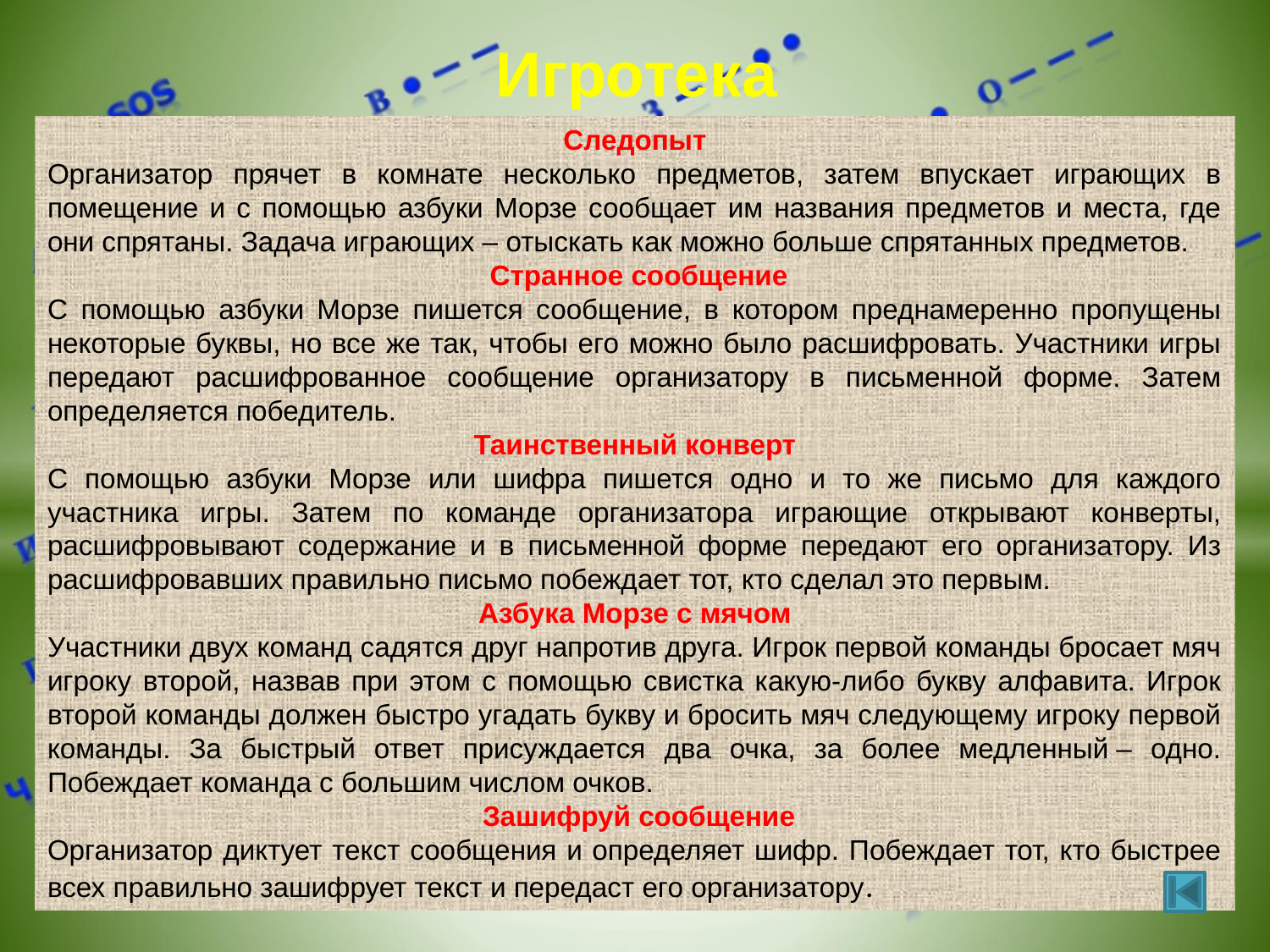

# Игротека
Следопыт
Организатор прячет в комнате несколько предметов, затем впускает играющих в помещение и с помощью азбуки Морзе сообщает им названия предметов и места, где они спрятаны. Задача играющих – отыскать как можно больше спрятанных предметов.
 Странное сообщение
С помощью азбуки Морзе пишется сообщение, в котором преднамеренно пропущены некоторые буквы, но все же так, чтобы его можно было расшифровать. Участники игры передают расшифрованное сообщение организатору в письменной форме. Затем определяется победитель.
Таинственный конверт
С помощью азбуки Морзе или шифра пишется одно и то же письмо для каждого участника игры. Затем по команде организатора играющие открывают конверты, расшифровывают содержание и в письменной форме передают его организатору. Из расшифровавших правильно письмо побеждает тот, кто сделал это первым.
Азбука Морзе с мячом
Участники двух команд садятся друг напротив друга. Игрок первой команды бросает мяч игроку второй, назвав при этом с помощью свистка какую-либо букву алфавита. Игрок второй команды должен быстро угадать букву и бросить мяч следующему игроку первой команды. За быстрый ответ присуждается два очка, за более медленный – одно. Побеждает команда с большим числом очков.
 Зашифруй сообщение
Организатор диктует текст сообщения и определяет шифр. Побеждает тот, кто быстрее всех правильно зашифрует текст и передаст его организатору.